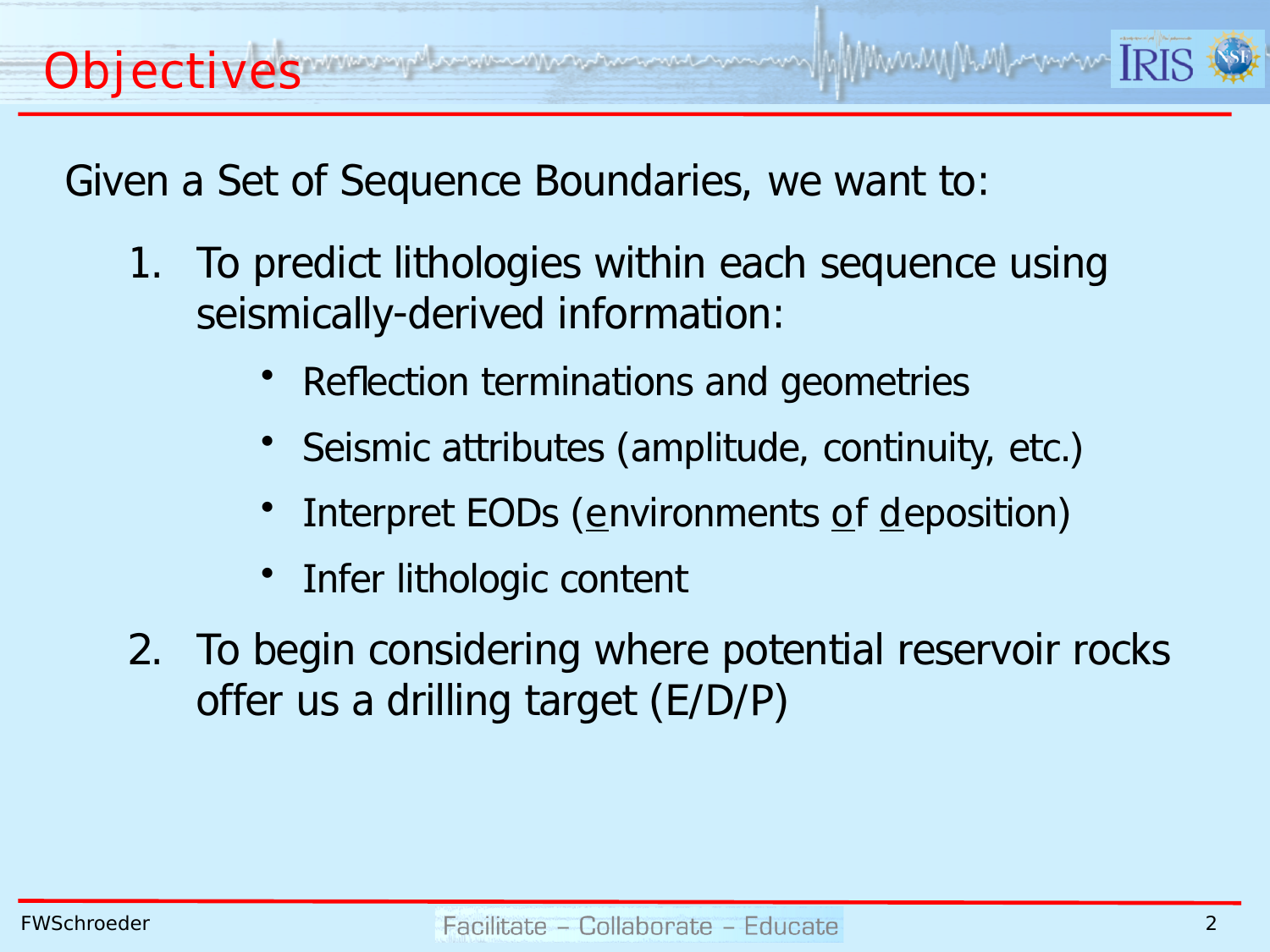

# Objectives
Given a Set of Sequence Boundaries, we want to:
To predict lithologies within each sequence using seismically-derived information:
Reflection terminations and geometries
Seismic attributes (amplitude, continuity, etc.)
Interpret EODs (environments of deposition)
Infer lithologic content
To begin considering where potential reservoir rocks offer us a drilling target (E/D/P)